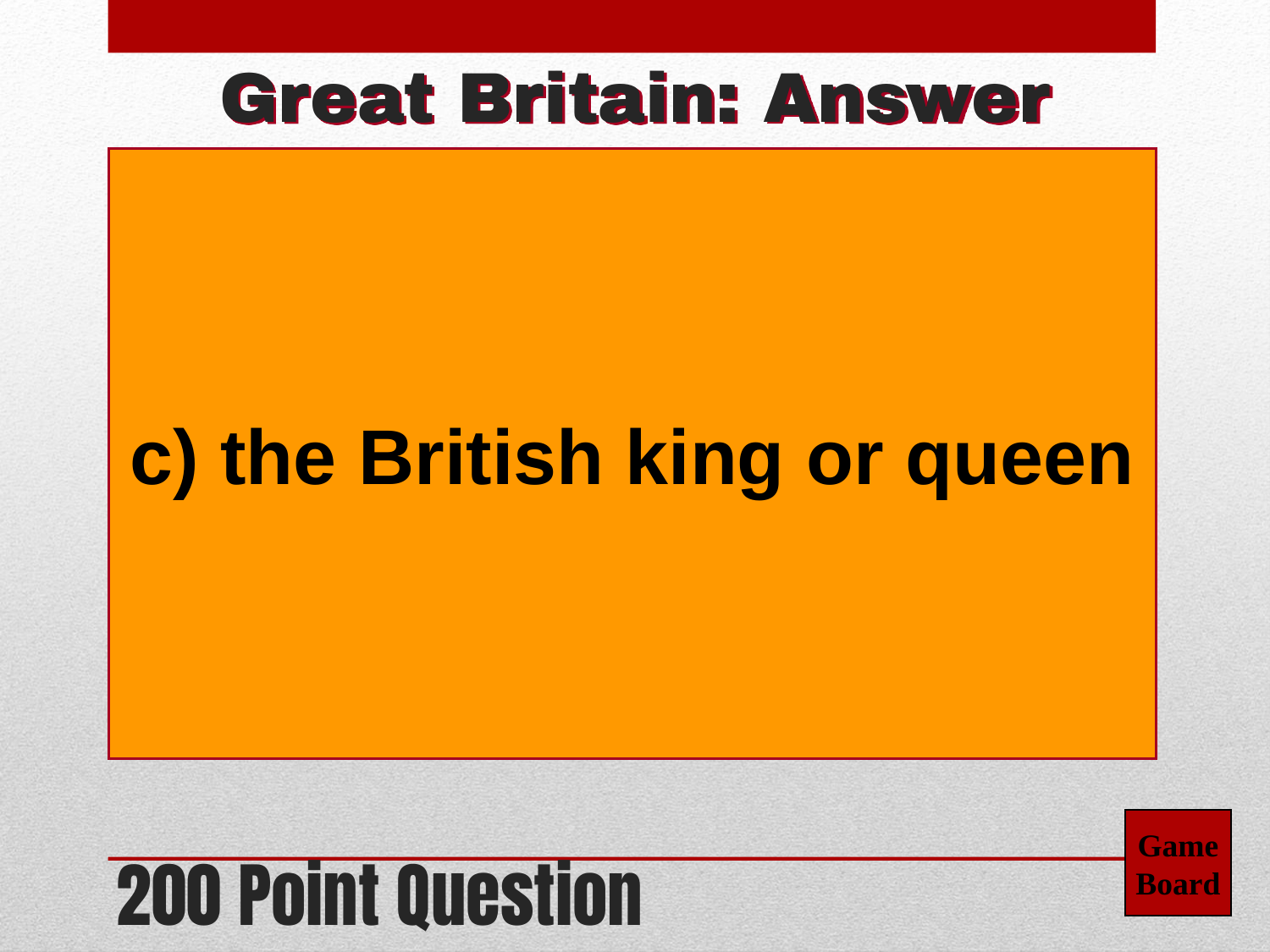

Great Britain: Answer
c) the British king or queen
Game
Board
200 Point Question